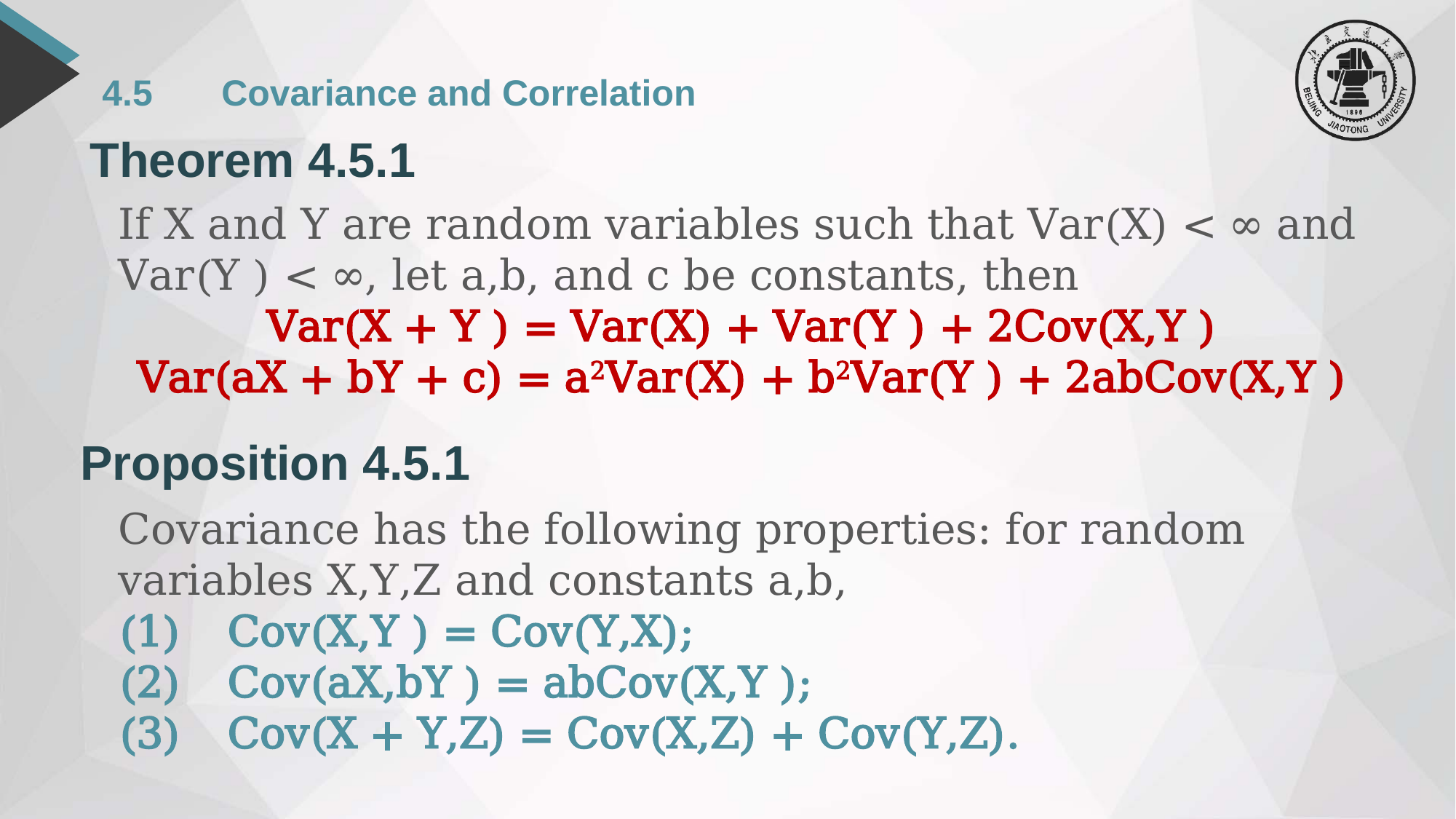

# 4.5	 Covariance and Correlation
Theorem 4.5.1
If X and Y are random variables such that Var(X) < ∞ and Var(Y ) < ∞, let a,b, and c be constants, then
Var(X + Y ) = Var(X) + Var(Y ) + 2Cov(X,Y )
Var(aX + bY + c) = a2Var(X) + b2Var(Y ) + 2abCov(X,Y )
Proposition 4.5.1
Covariance has the following properties: for random variables X,Y,Z and constants a,b,
(1)	Cov(X,Y ) = Cov(Y,X);
(2)	Cov(aX,bY ) = abCov(X,Y );
(3)	Cov(X + Y,Z) = Cov(X,Z) + Cov(Y,Z).